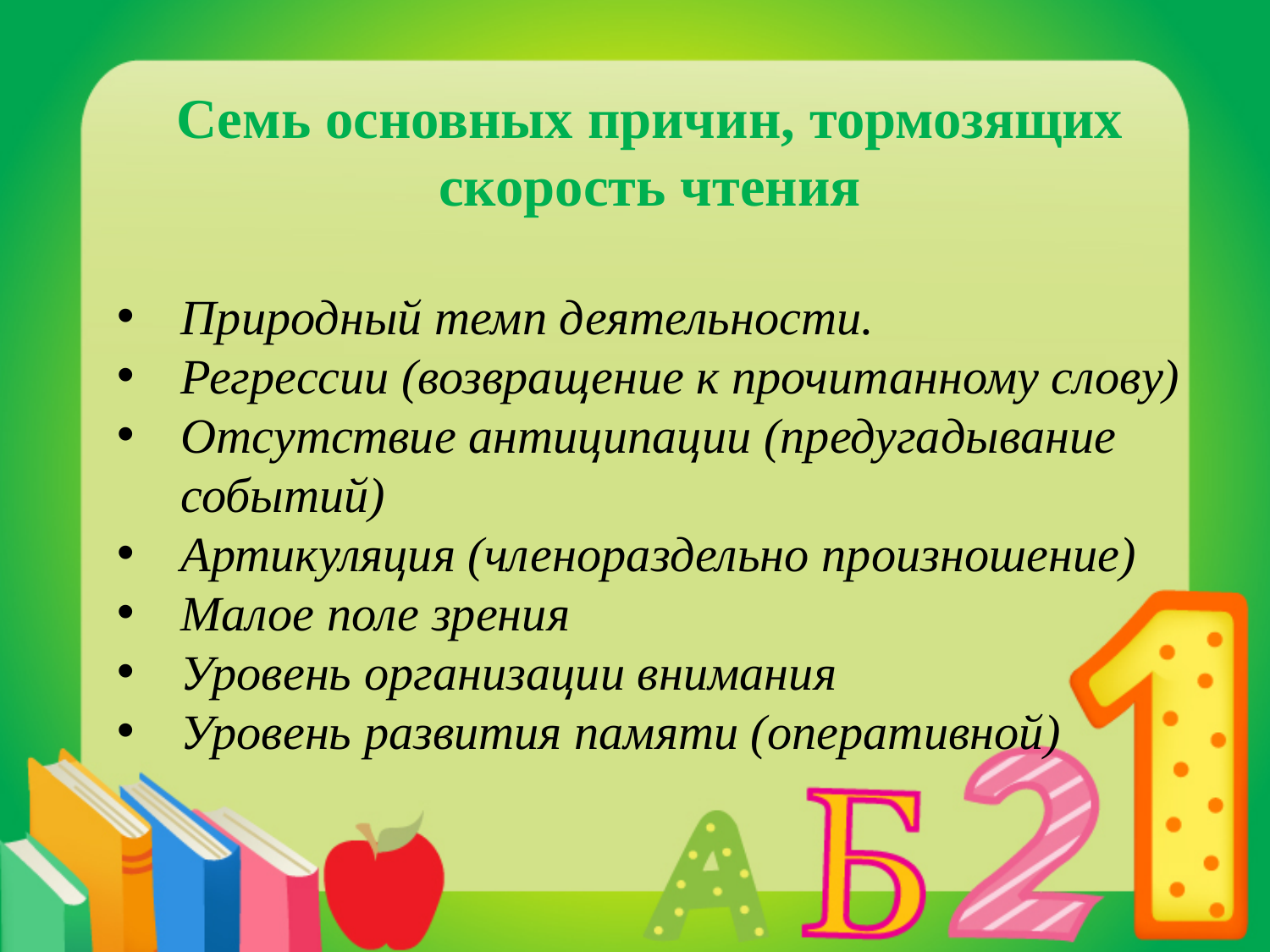

Семь основных причин, тормозящих скорость чтения

Природный темп деятельности.
Регрессии (возвращение к прочитанному слову)
Отсутствие антиципации (предугадывание событий)
Артикуляция (членораздельно произношение)
Малое поле зрения
Уровень организации внимания
Уровень развития памяти (оперативной)